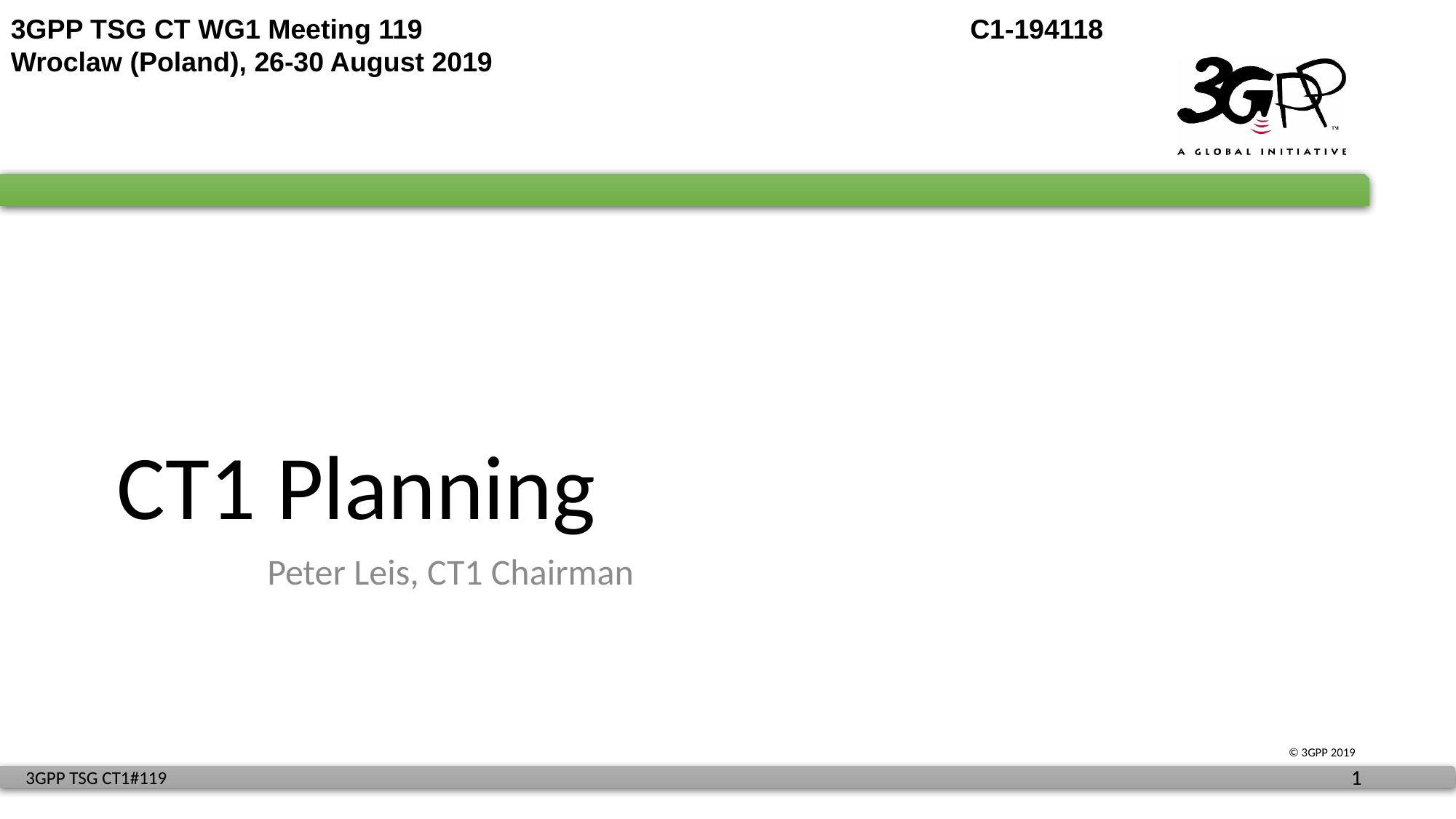

3GPP TSG CT WG1 Meeting 119	C1-194118
Wroclaw (Poland), 26-30 August 2019

# CT1 Planning
Peter Leis, CT1 Chairman